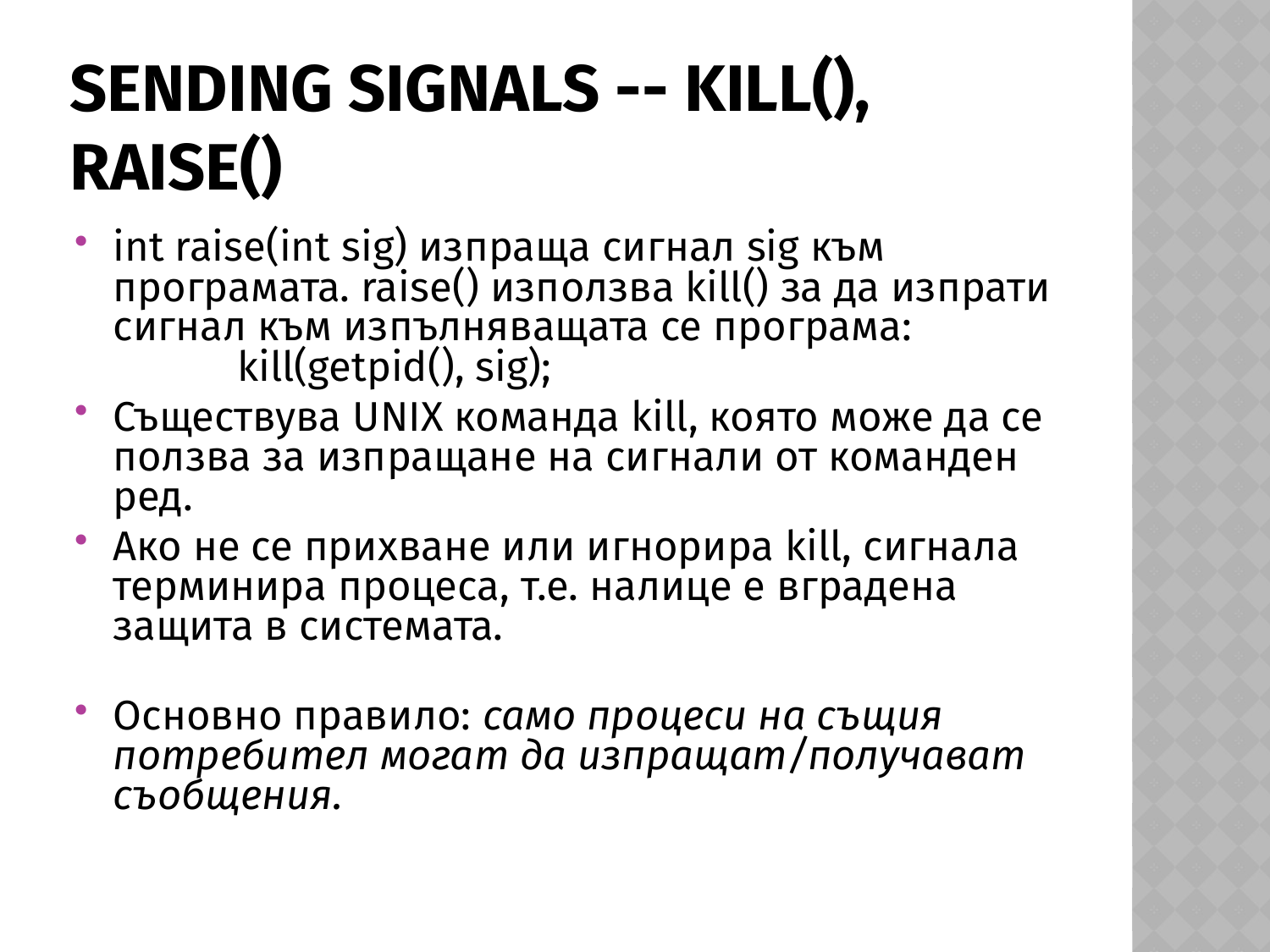

# Sending Signals -- kill(), raise()
int raise(int sig) изпраща сигнал sig към програмата. raise() използва kill() за да изпрати сигнал към изпълняващата се програма:
	kill(getpid(), sig);
Съществува UNIX команда kill, която може да се ползва за изпращане на сигнали от команден ред.
Ако не се прихване или игнорира kill, сигнала терминира процеса, т.е. налице е вградена защита в системата.
Основно правило: само процеси на същия потребител могат да изпращат/получават съобщения.